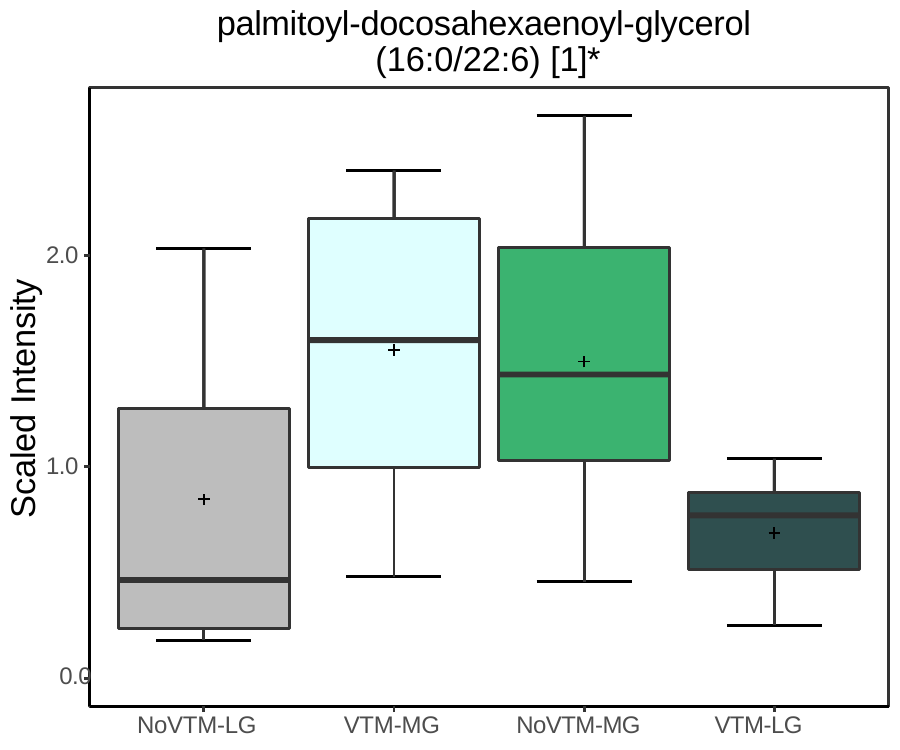

# palmitoyl-docosahexaenoyl-glycerol (16:0/22:6) [1]*

2.0

Scaled Intensity

1.0

0.0
NoVTM-LG
VTM-MG
NoVTM-MG
VTM-LG